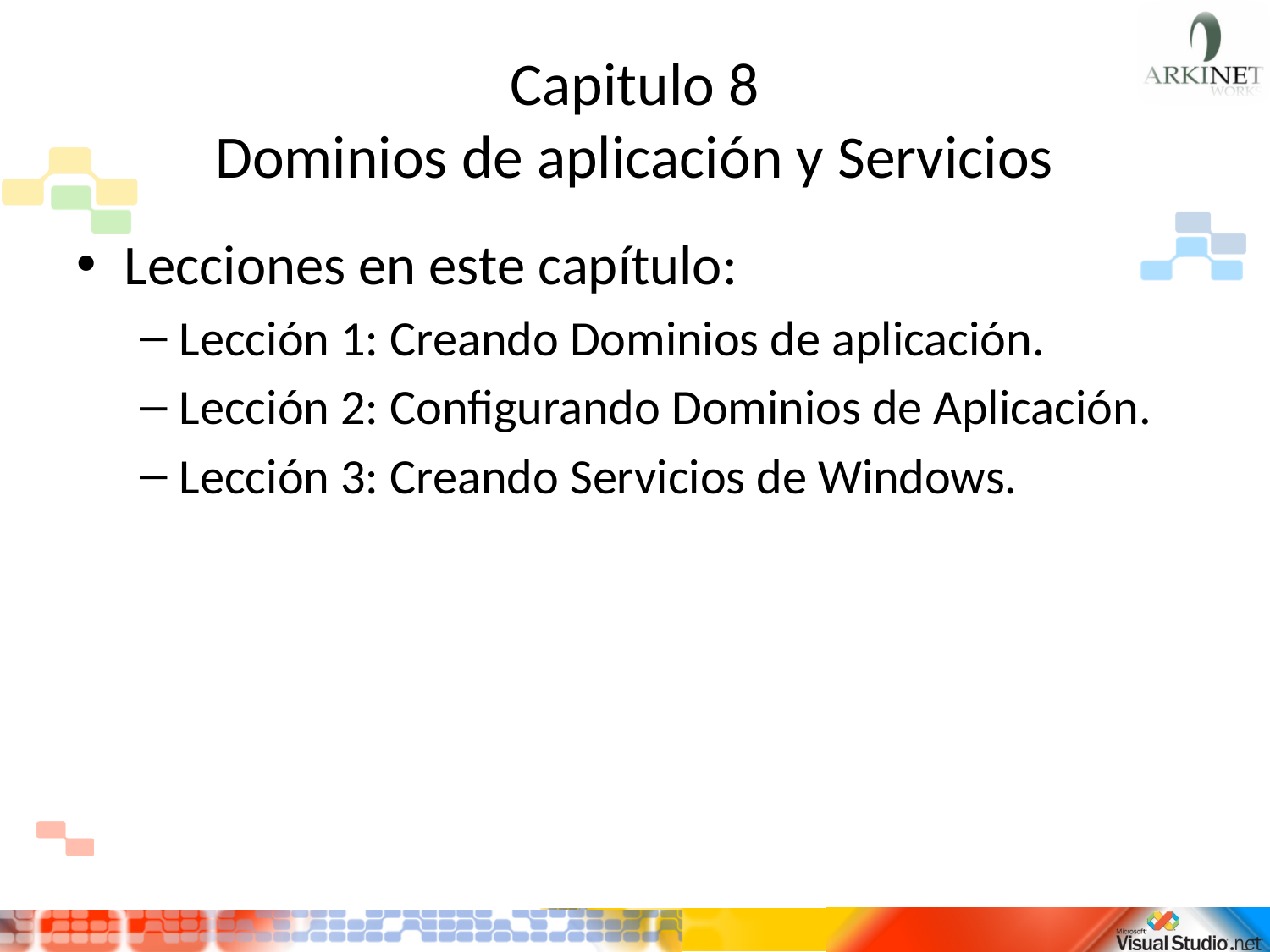

# Capitulo 8 Dominios de aplicación y Servicios
Lecciones en este capítulo:
Lección 1: Creando Dominios de aplicación.
Lección 2: Configurando Dominios de Aplicación.
Lección 3: Creando Servicios de Windows.